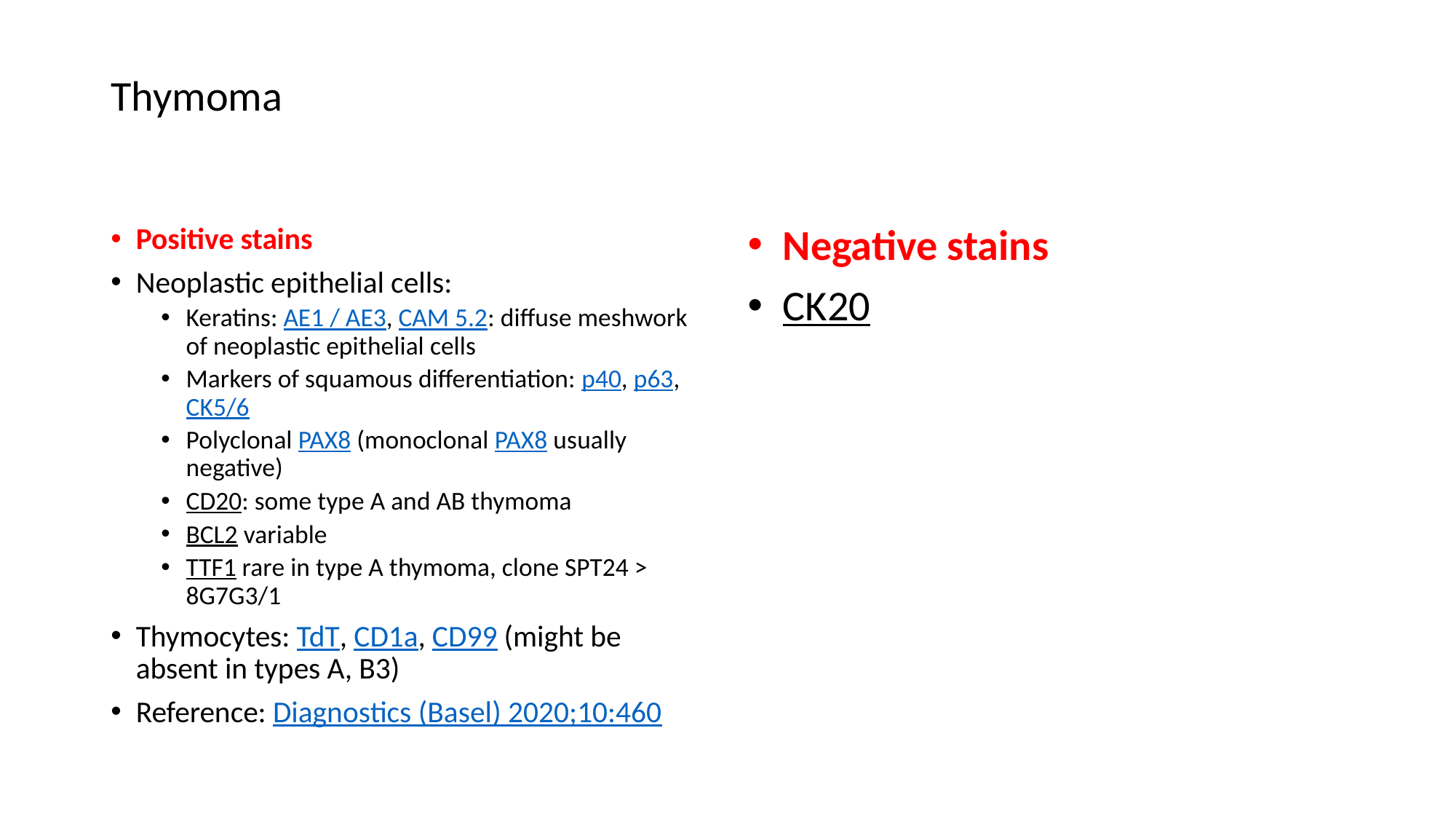

# Thymoma
Positive stains
Neoplastic epithelial cells:
Keratins: AE1 / AE3, CAM 5.2: diffuse meshwork of neoplastic epithelial cells
Markers of squamous differentiation: p40, p63, CK5/6
Polyclonal PAX8 (monoclonal PAX8 usually negative)
CD20: some type A and AB thymoma
BCL2 variable
TTF1 rare in type A thymoma, clone SPT24 > 8G7G3/1
Thymocytes: TdT, CD1a, CD99 (might be absent in types A, B3)
Reference: Diagnostics (Basel) 2020;10:460

Negative stains
CK20